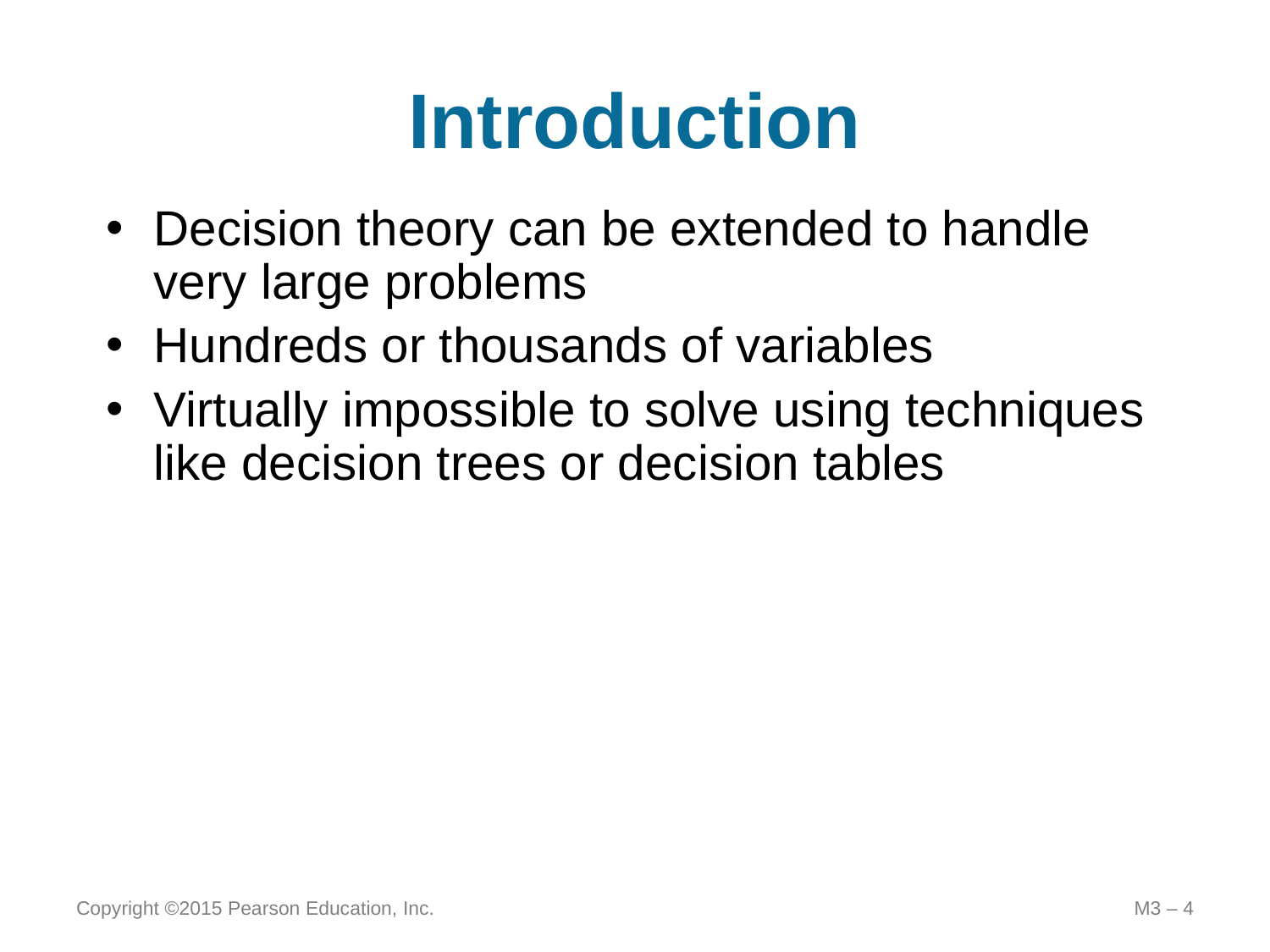

# Introduction
Decision theory can be extended to handle very large problems
Hundreds or thousands of variables
Virtually impossible to solve using techniques like decision trees or decision tables
Copyright ©2015 Pearson Education, Inc.
M3 – 4